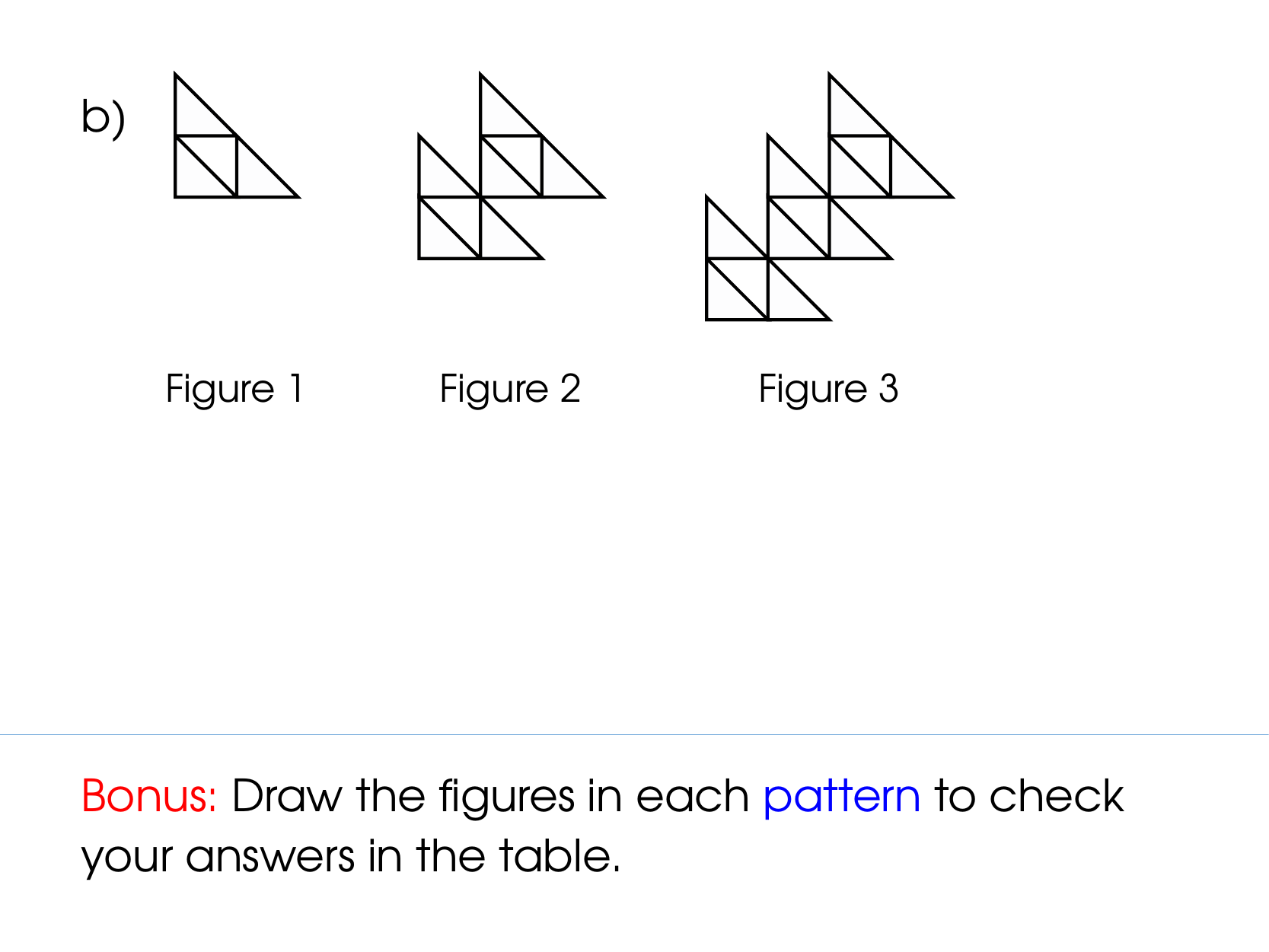

b)

Figure 1

Figure 2

Figure 3
Bonus: Draw the figures in each pattern to check your answers in the table.